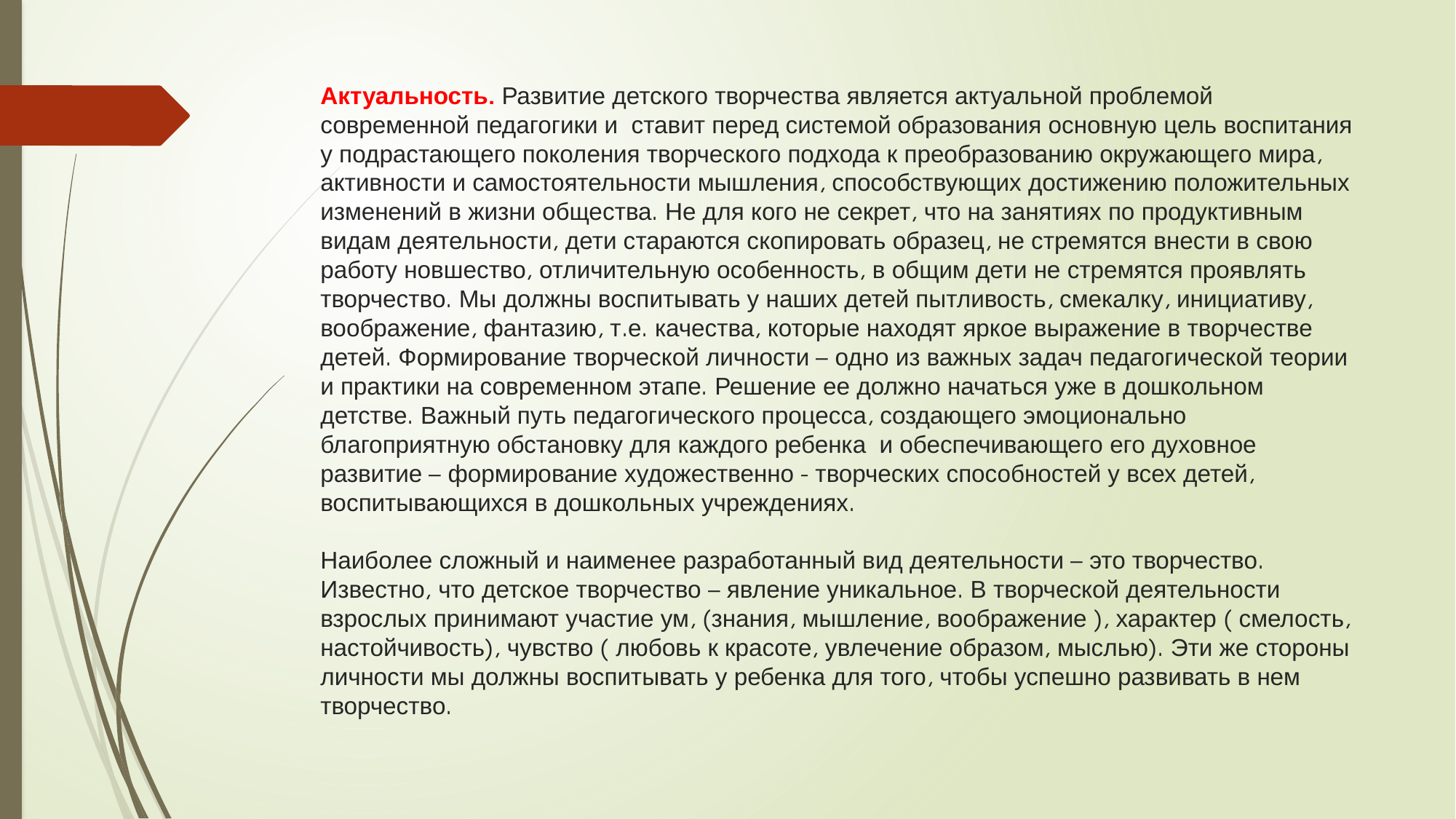

# Актуальность. Развитие детского творчества является актуальной проблемой современной педагогики и  ставит перед системой образования основную цель воспитания у подрастающего поколения творческого подхода к преобразованию окружающего мира, активности и самостоятельности мышления, способствующих достижению положительных изменений в жизни общества. Не для кого не секрет, что на занятиях по продуктивным видам деятельности, дети стараются скопировать образец, не стремятся внести в свою работу новшество, отличительную особенность, в общим дети не стремятся проявлять творчество. Мы должны воспитывать у наших детей пытливость, смекалку, инициативу, воображение, фантазию, т.е. качества, которые находят яркое выражение в творчестве детей. Формирование творческой личности – одно из важных задач педагогической теории и практики на современном этапе. Решение ее должно начаться уже в дошкольном детстве. Важный путь педагогического процесса, создающего эмоционально благоприятную обстановку для каждого ребенка  и обеспечивающего его духовное развитие – формирование художественно - творческих способностей у всех детей, воспитывающихся в дошкольных учреждениях. Наиболее сложный и наименее разработанный вид деятельности – это творчество. Известно, что детское творчество – явление уникальное. В творческой деятельности взрослых принимают участие ум, (знания, мышление, воображение ), характер ( смелость, настойчивость), чувство ( любовь к красоте, увлечение образом, мыслью). Эти же стороны личности мы должны воспитывать у ребенка для того, чтобы успешно развивать в нем творчество.